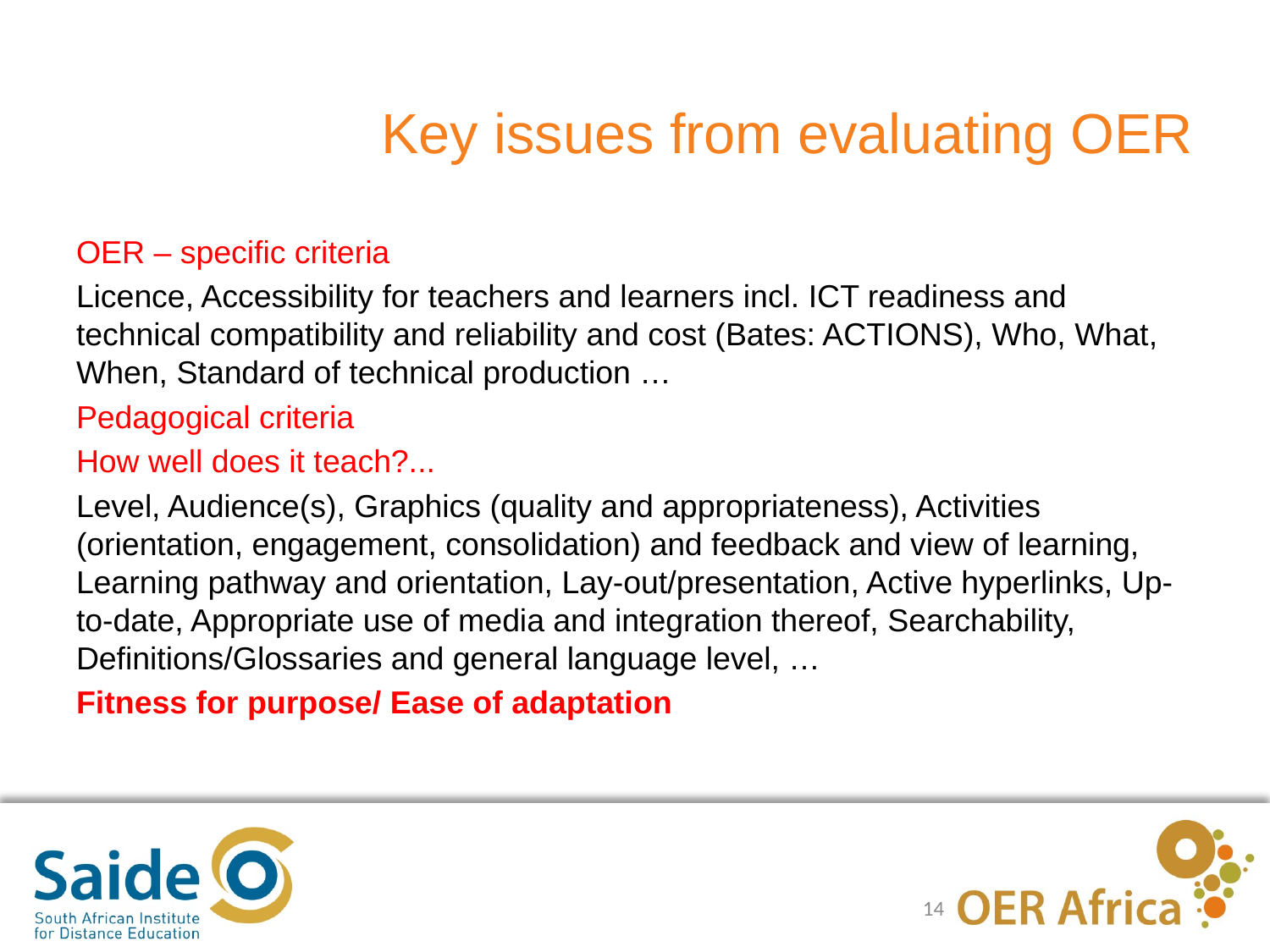

# Key issues from evaluating OER
OER – specific criteria
Licence, Accessibility for teachers and learners incl. ICT readiness and technical compatibility and reliability and cost (Bates: ACTIONS), Who, What, When, Standard of technical production …
Pedagogical criteria
How well does it teach?...
Level, Audience(s), Graphics (quality and appropriateness), Activities (orientation, engagement, consolidation) and feedback and view of learning, Learning pathway and orientation, Lay-out/presentation, Active hyperlinks, Up-to-date, Appropriate use of media and integration thereof, Searchability, Definitions/Glossaries and general language level, …
Fitness for purpose/ Ease of adaptation

14